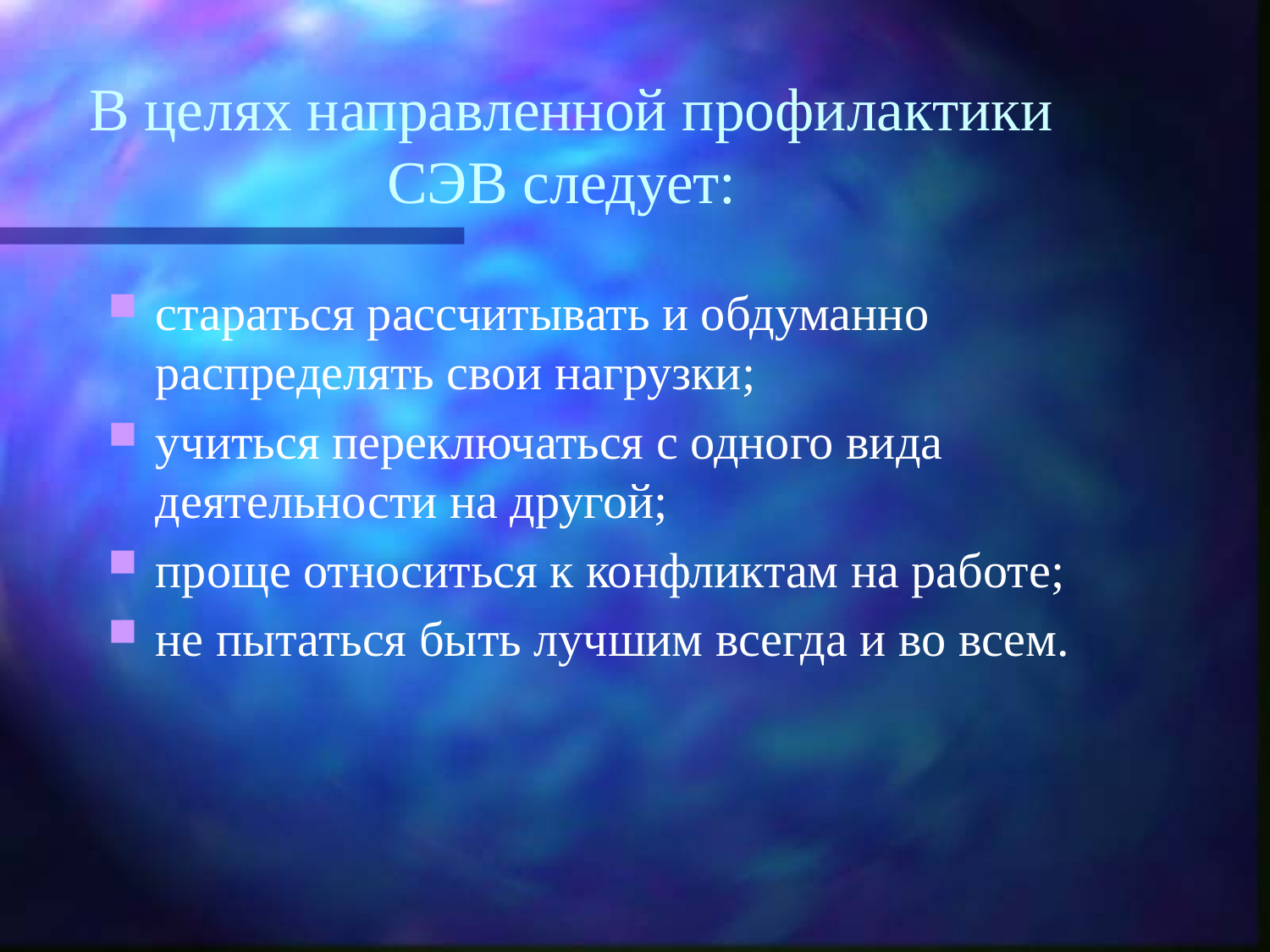

# В целях направленной профилактики СЭВ следует:
стараться рассчитывать и обдуманно распределять свои нагрузки;
учиться переключаться с одного вида деятельности на другой;
проще относиться к конфликтам на работе;
не пытаться быть лучшим всегда и во всем.